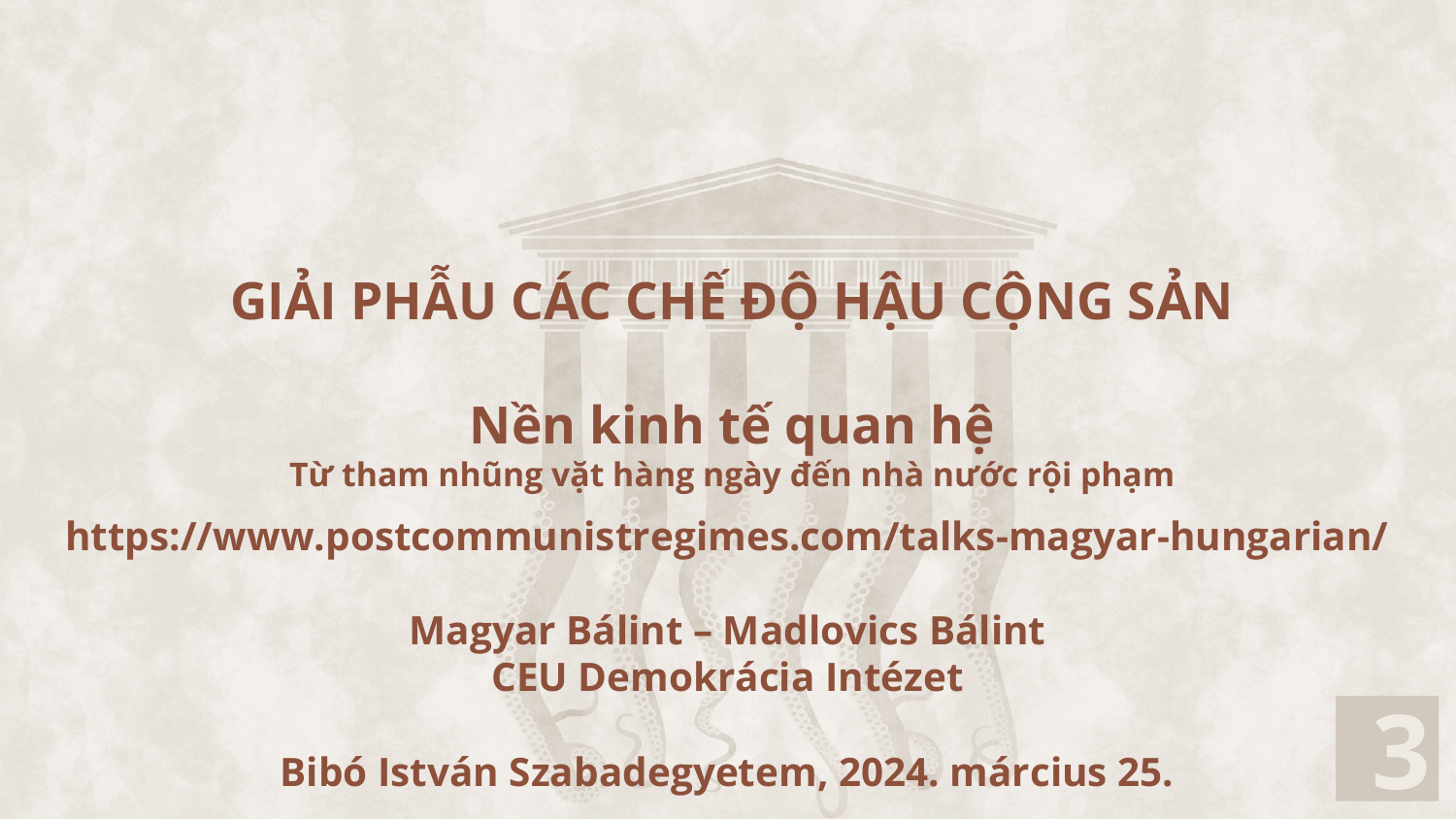

GIẢI PHẪU CÁC CHẾ ĐỘ HẬU CỘNG SẢN

Nền kinh tế quan hệ
Từ tham nhũng vặt hàng ngày đến nhà nước rội phạm

https://www.postcommunistregimes.com/talks-magyar-hungarian/

Magyar Bálint – Madlovics Bálint
CEU Demokrácia Intézet

Bibó István Szabadegyetem, 2024. március 25.
3